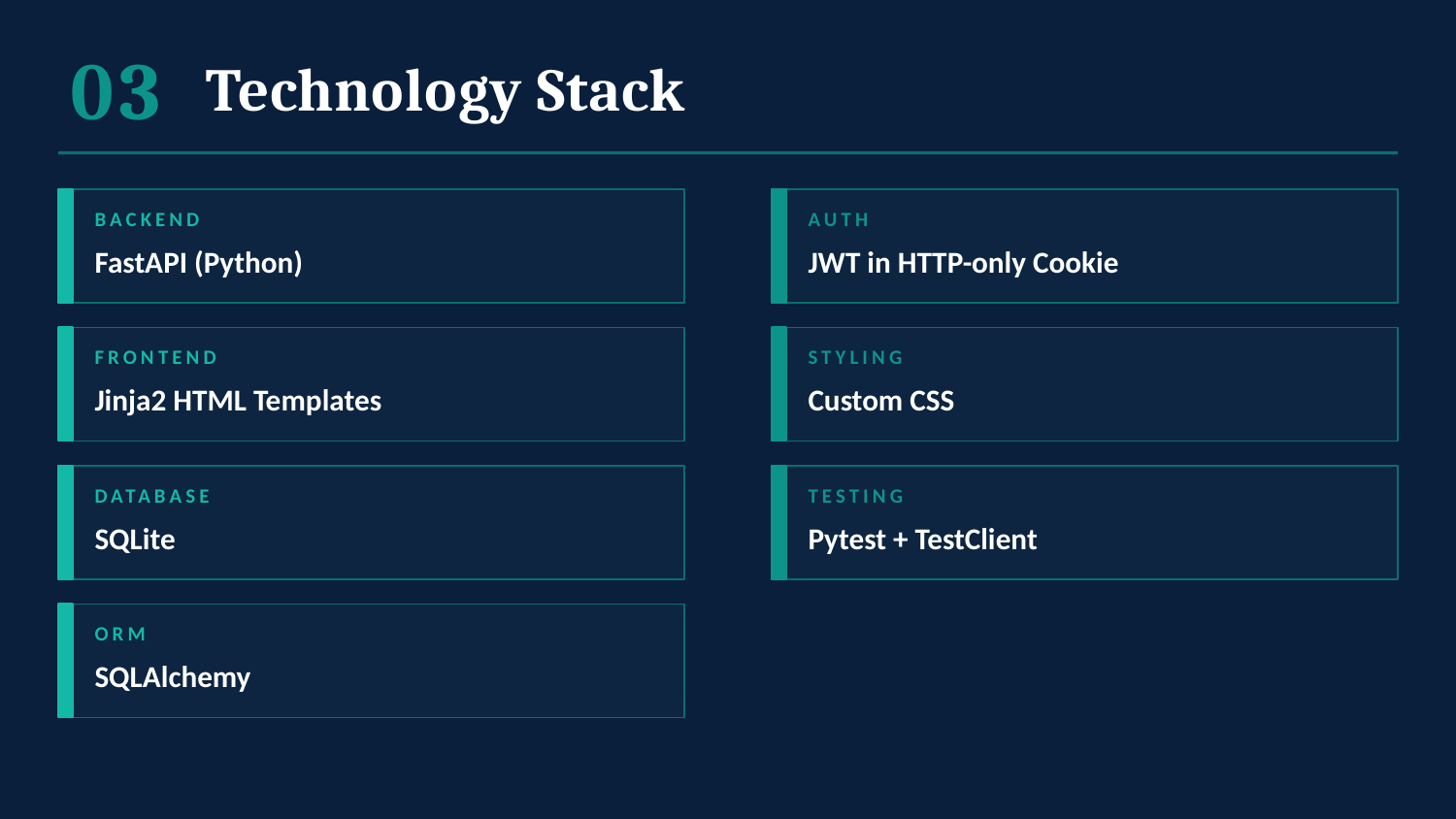

03
Technology Stack

BACKEND
AUTH
FastAPI (Python)
JWT in HTTP-only Cookie

FRONTEND
STYLING
Jinja2 HTML Templates
Custom CSS

DATABASE
TESTING
SQLite
Pytest + TestClient

ORM
SQLAlchemy